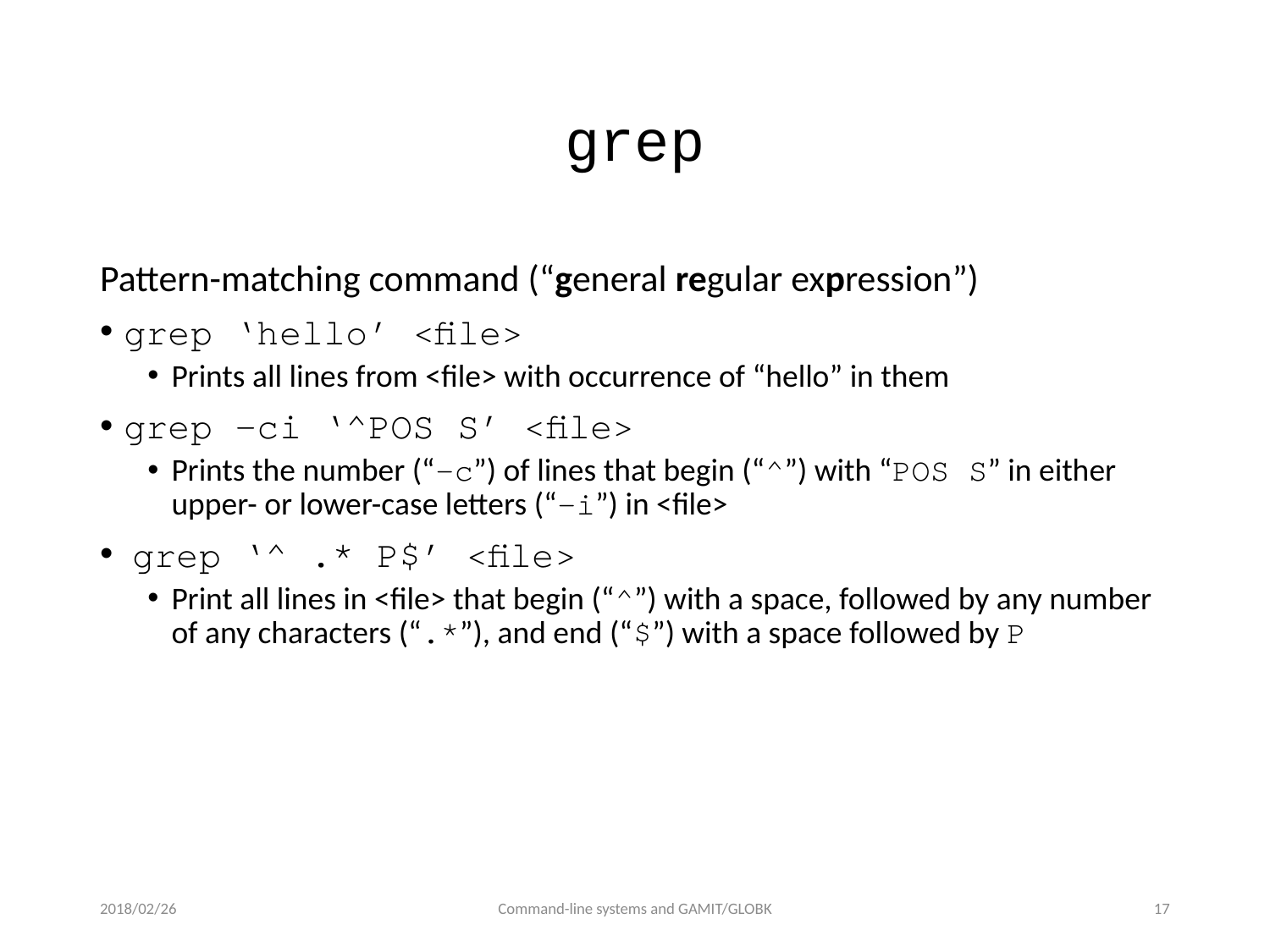

# grep
Pattern-matching command (“general regular expression”)
grep ‘hello’ <file>
Prints all lines from <file> with occurrence of “hello” in them
grep -ci ‘^POS S’ <file>
Prints the number (“-c”) of lines that begin (“^”) with “POS S” in either upper- or lower-case letters (“-i”) in <file>
 grep ‘^ .* P$’ <file>
Print all lines in <file> that begin (“^”) with a space, followed by any number of any characters (“.*”), and end (“$”) with a space followed by P
2018/02/26
Command-line systems and GAMIT/GLOBK
17